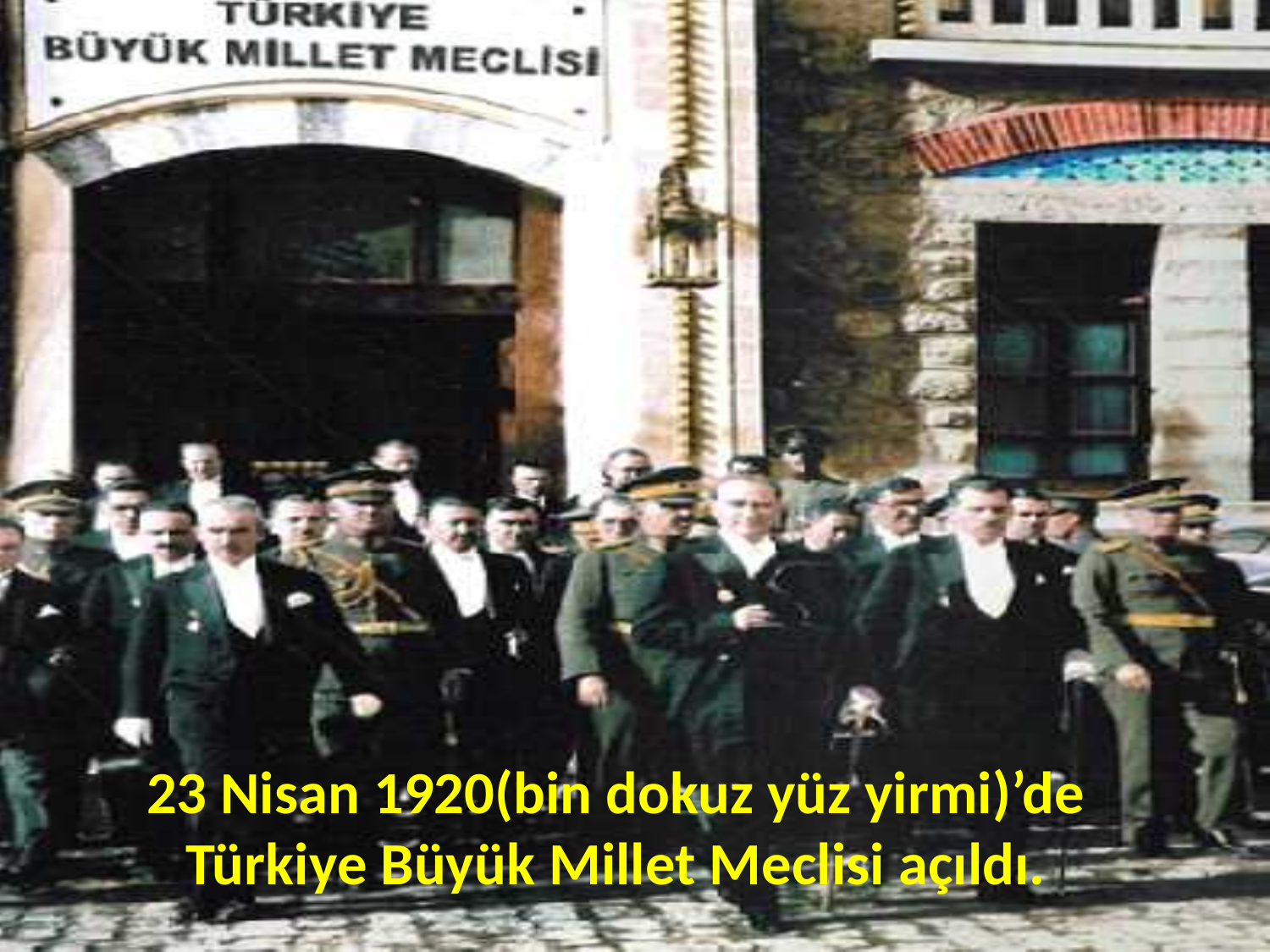

# 23 Nisan 1920(bin dokuz yüz yirmi)’de Türkiye Büyük Millet Meclisi açıldı.